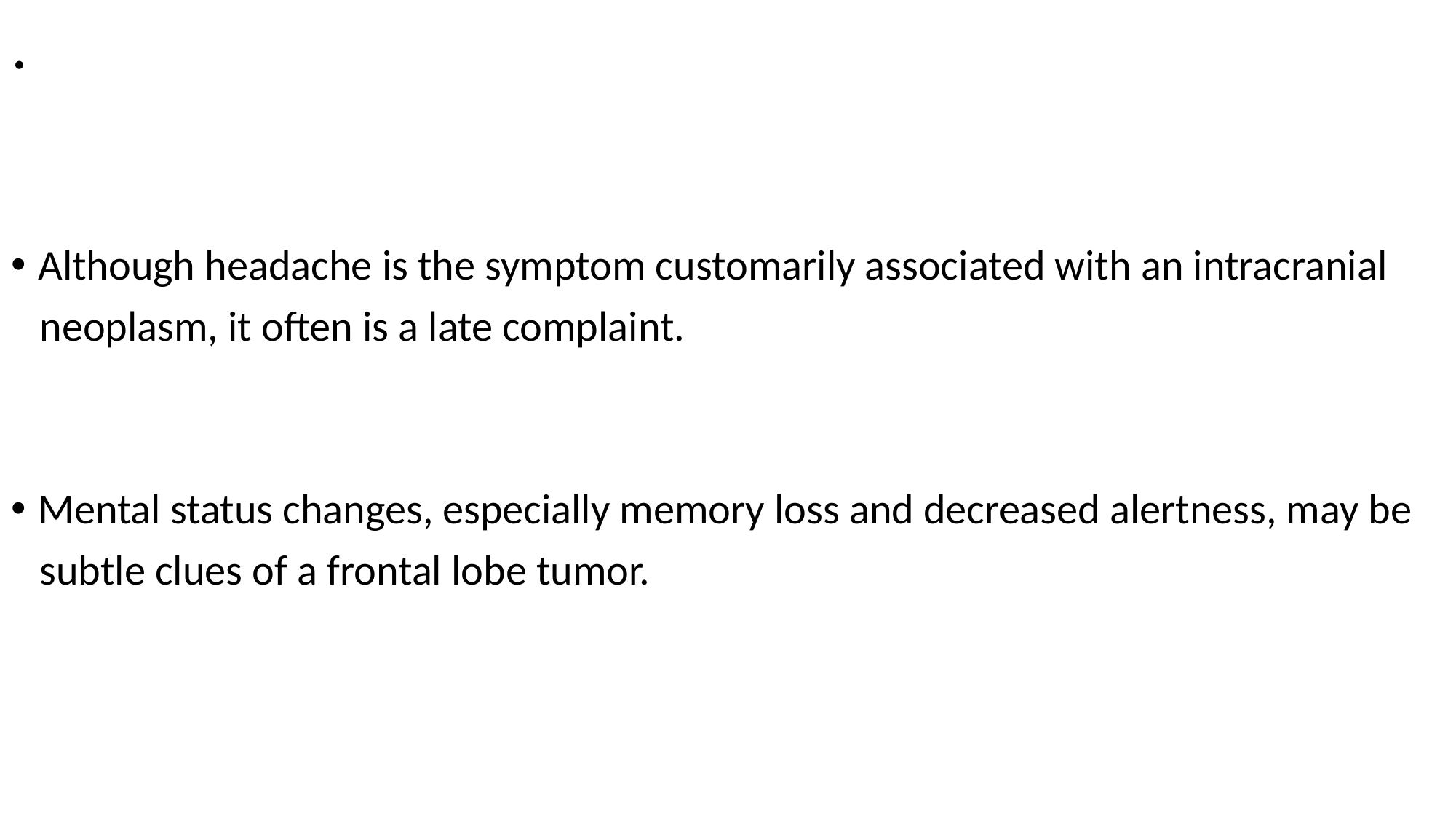

# .

Although headache is the symptom customarily associated with an intracranial
   neoplasm, it often is a late complaint.

Mental status changes, especially memory loss and decreased alertness, may be
   subtle clues of a frontal lobe tumor.